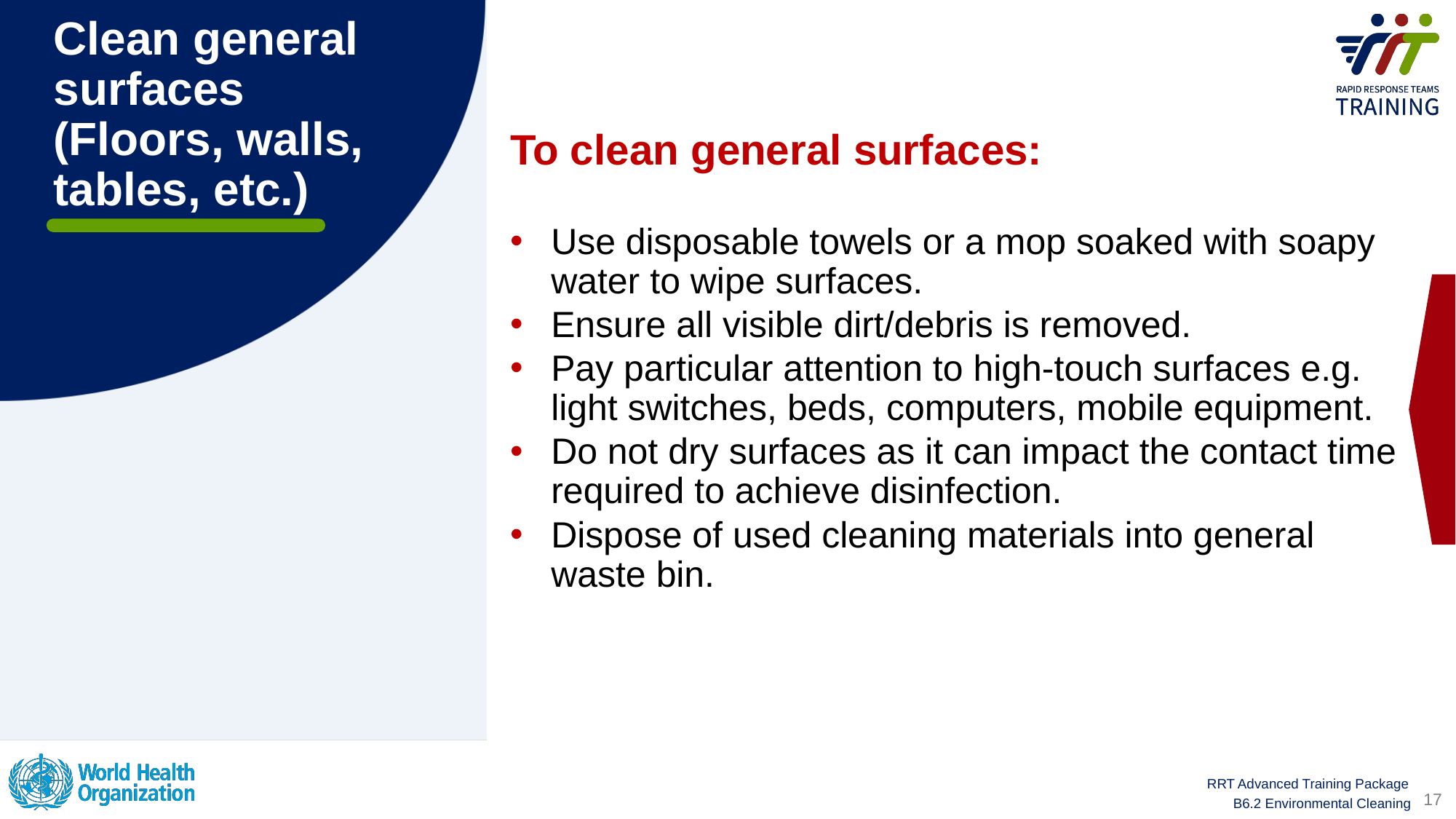

Clean general surfaces
(Floors, walls, tables, etc.)
To clean general surfaces:

Use disposable towels or a mop soaked with soapy water to wipe surfaces.
Ensure all visible dirt/debris is removed.
Pay particular attention to high-touch surfaces e.g. light switches, beds, computers, mobile equipment.
Do not dry surfaces as it can impact the contact time required to achieve disinfection.
Dispose of used cleaning materials into general waste bin.